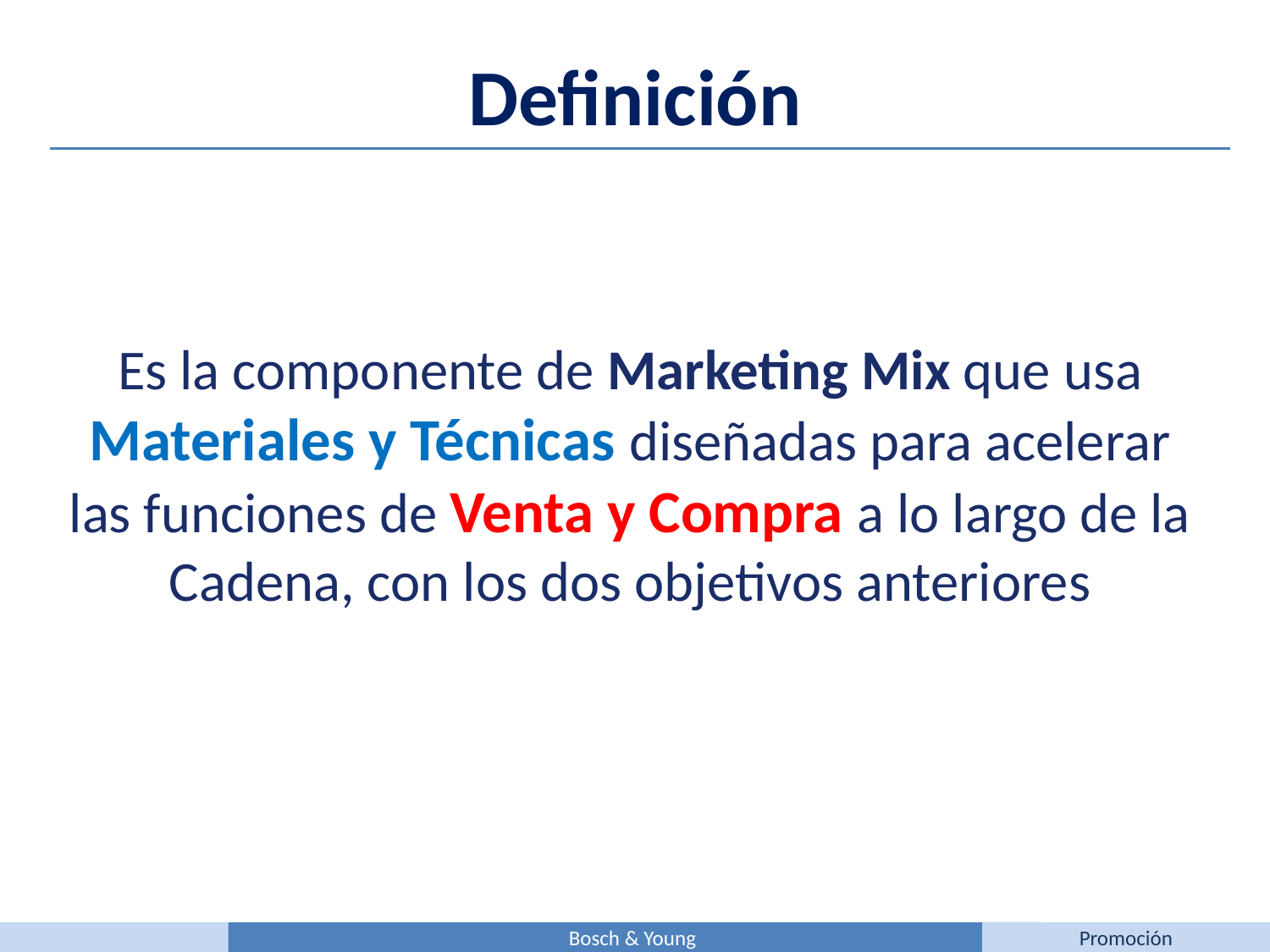

Definición
Es la componente de Marketing Mix que usa Materiales y Técnicas diseñadas para acelerar las funciones de Venta y Compra a lo largo de la Cadena, con los dos objetivos anteriores

Bosch & Young
Promoción